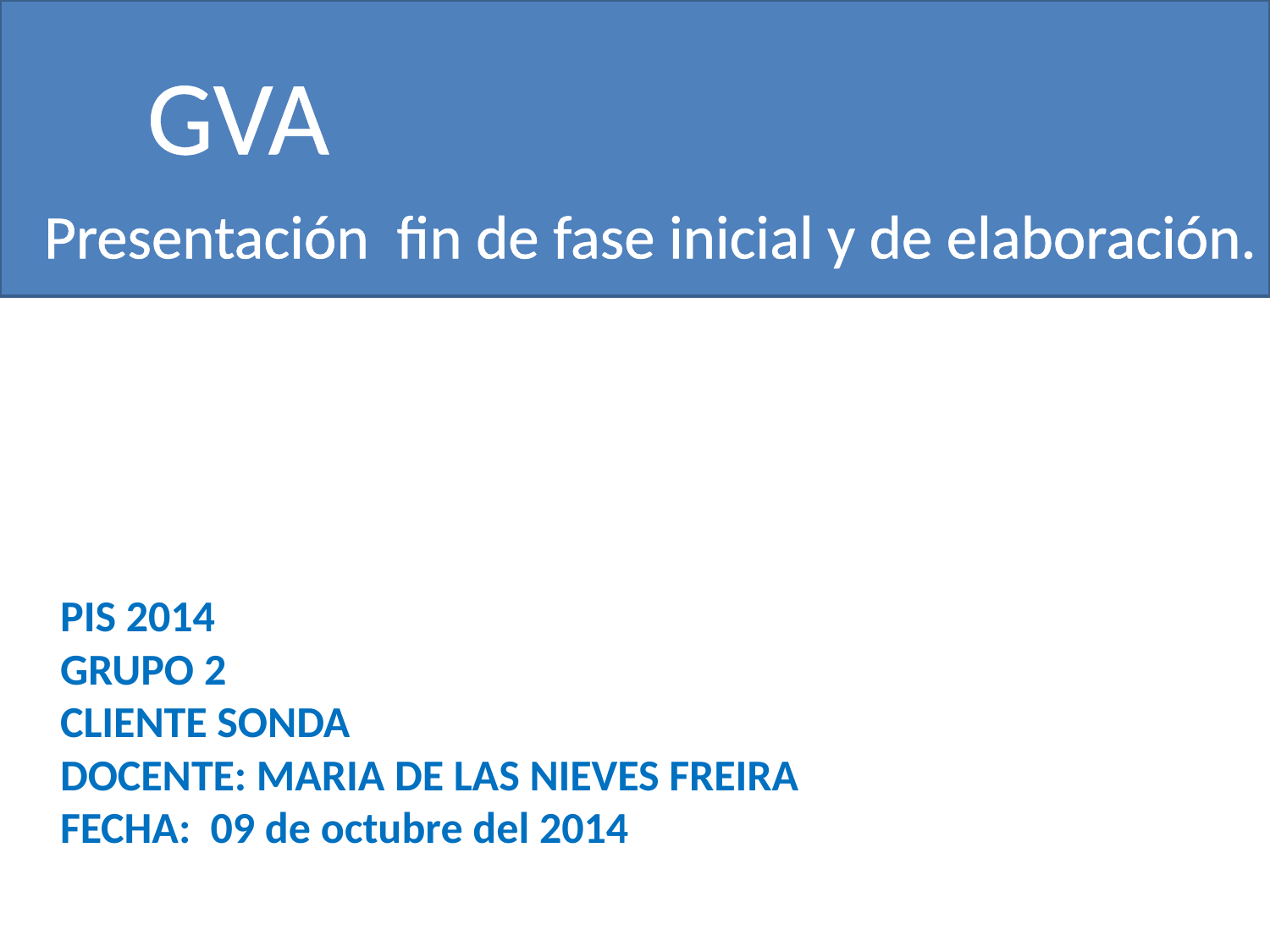

GVA
Presentación  fin de fase inicial y de elaboración.
PIS 2014
GRUPO 2
CLIENTE SONDA
DOCENTE: MARIA DE LAS NIEVES FREIRA
FECHA:  09 de octubre del 2014